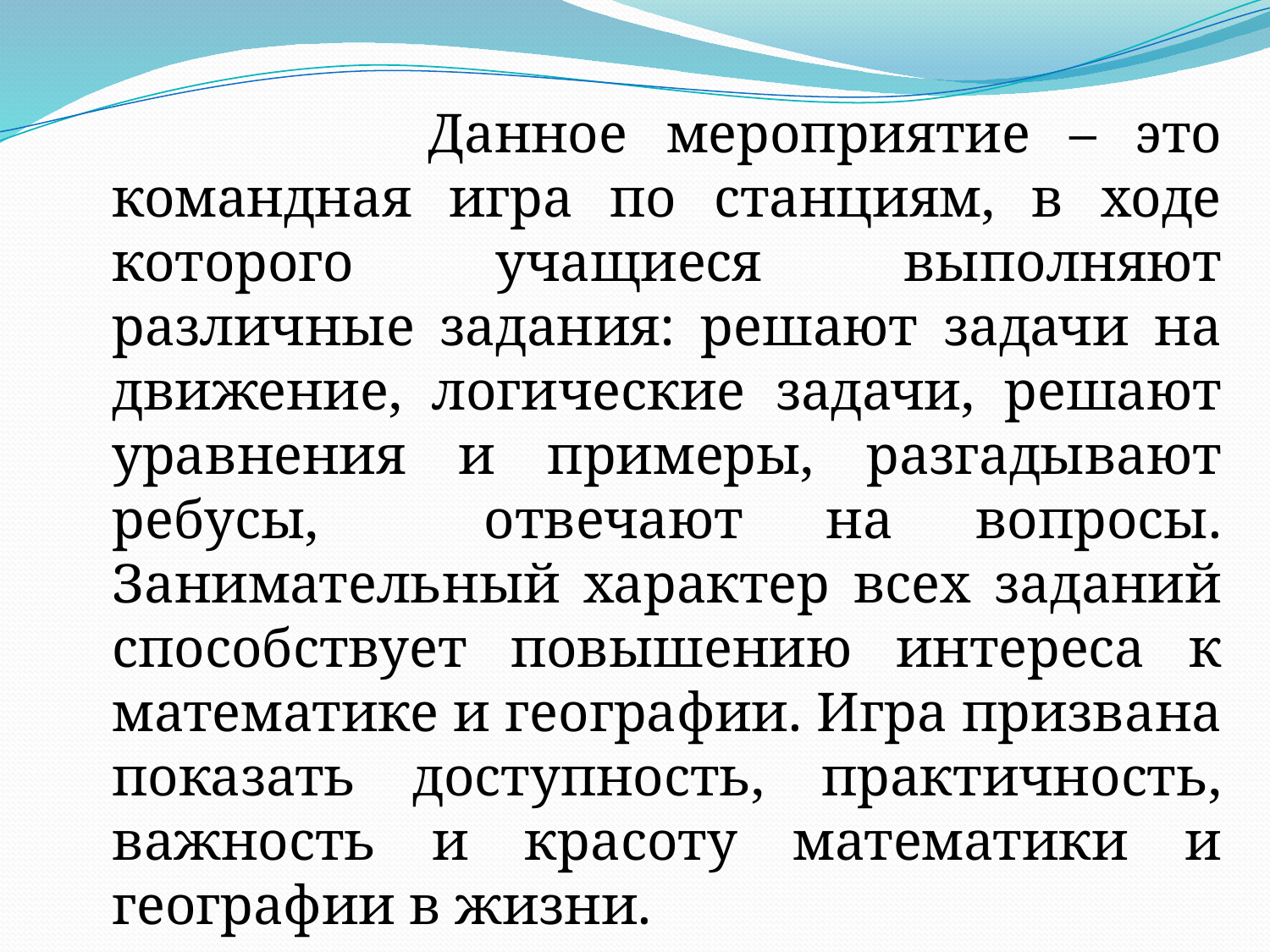

Данное мероприятие – это командная игра по станциям, в ходе которого учащиеся выполняют различные задания: решают задачи на движение, логические задачи, решают уравнения и примеры, разгадывают ребусы,  отвечают на вопросы. Занимательный характер всех заданий способствует повышению интереса к математике и географии. Игра призвана показать доступность, практичность, важность и красоту математики и географии в жизни.